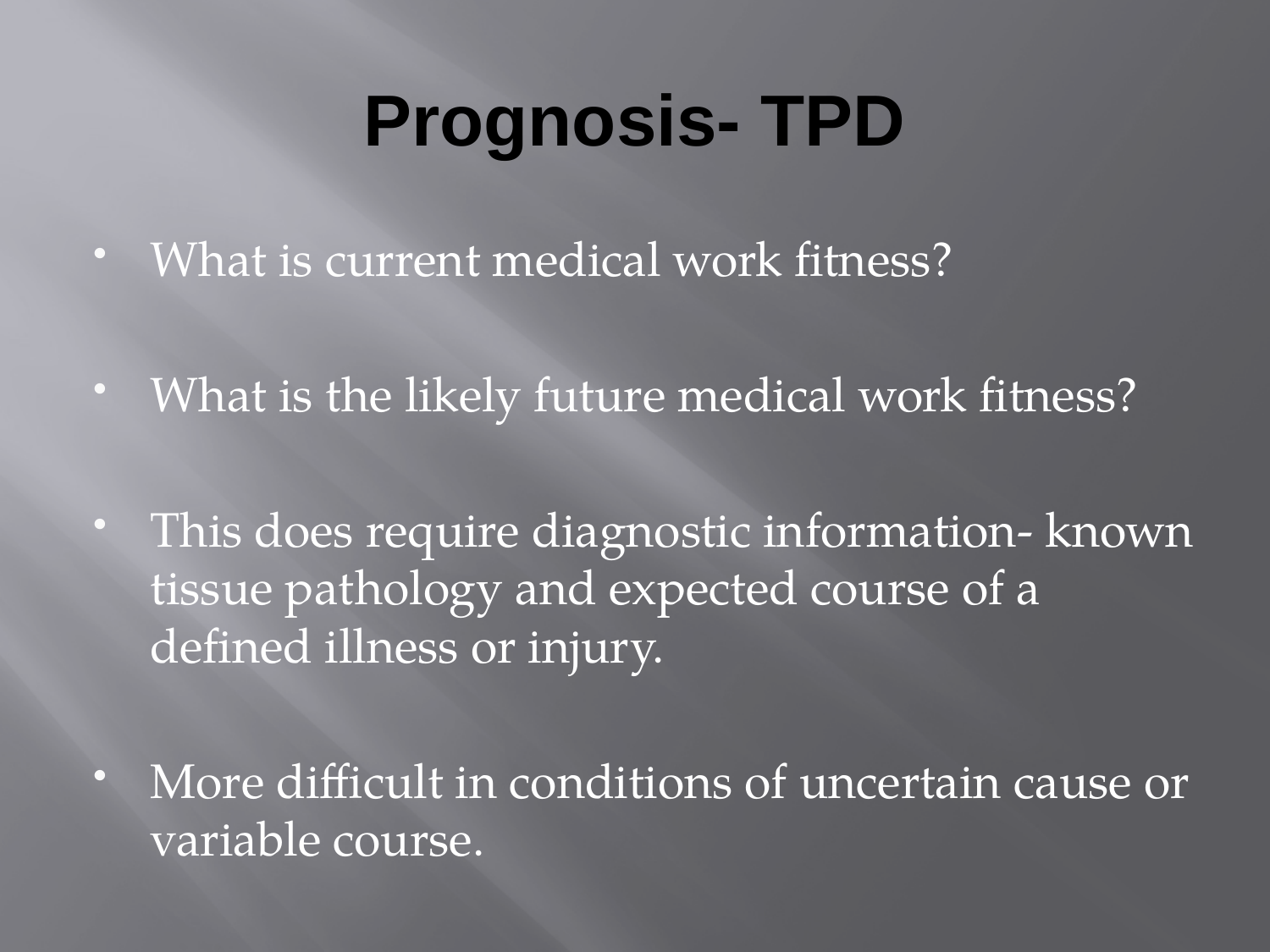

# Prognosis- TPD
What is current medical work fitness?

What is the likely future medical work fitness?

This does require diagnostic information- known tissue pathology and expected course of a defined illness or injury.

More difficult in conditions of uncertain cause or variable course.